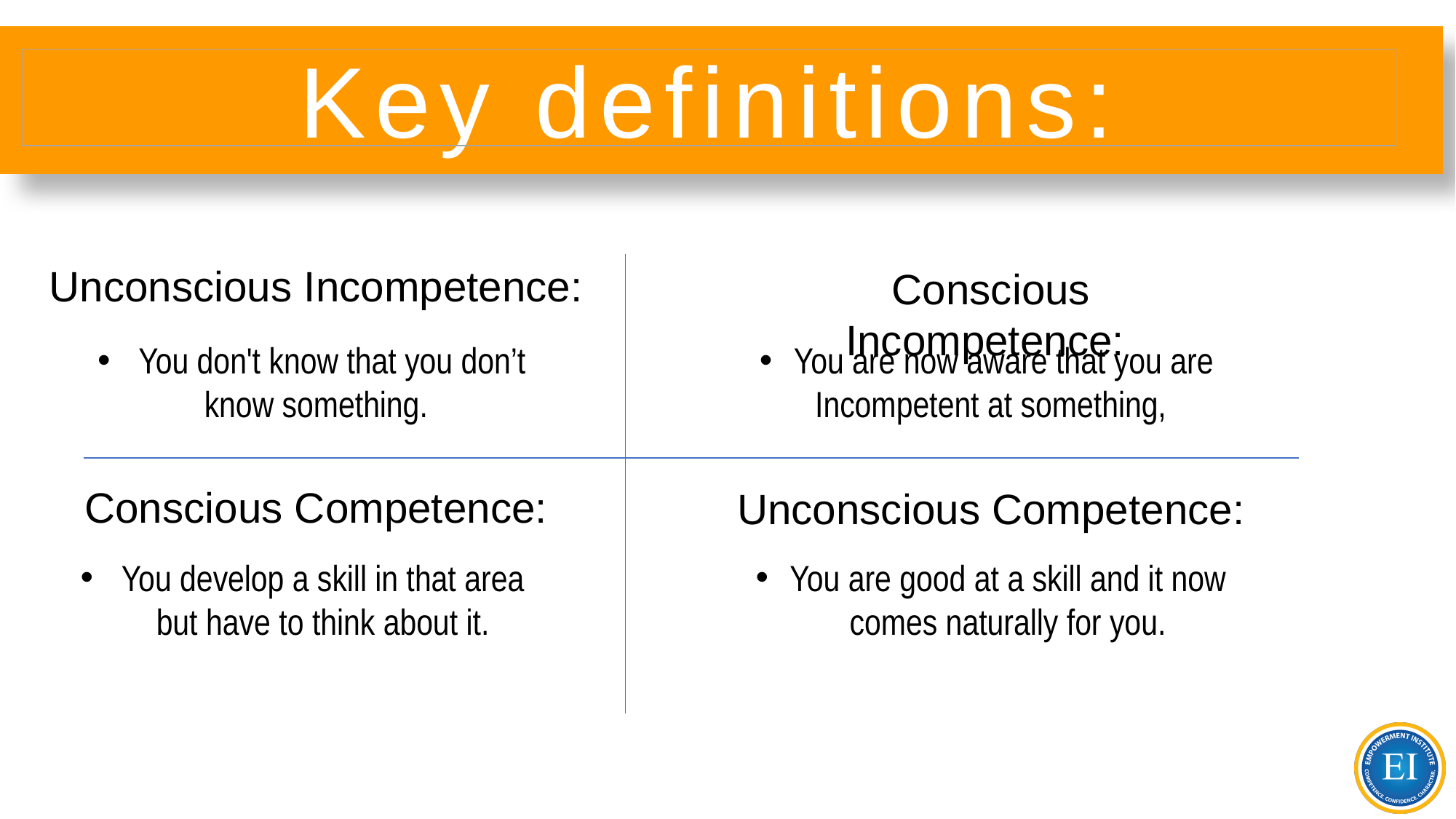

# Key definitions:

Unconscious Incompetence:
Conscious Incompetence:
You don't know that you don’t
know something.
You are now aware that you are
Incompetent at something,
Conscious Competence:
Unconscious Competence:
You develop a skill in that area but have to think about it.
You are good at a skill and it now comes naturally for you.